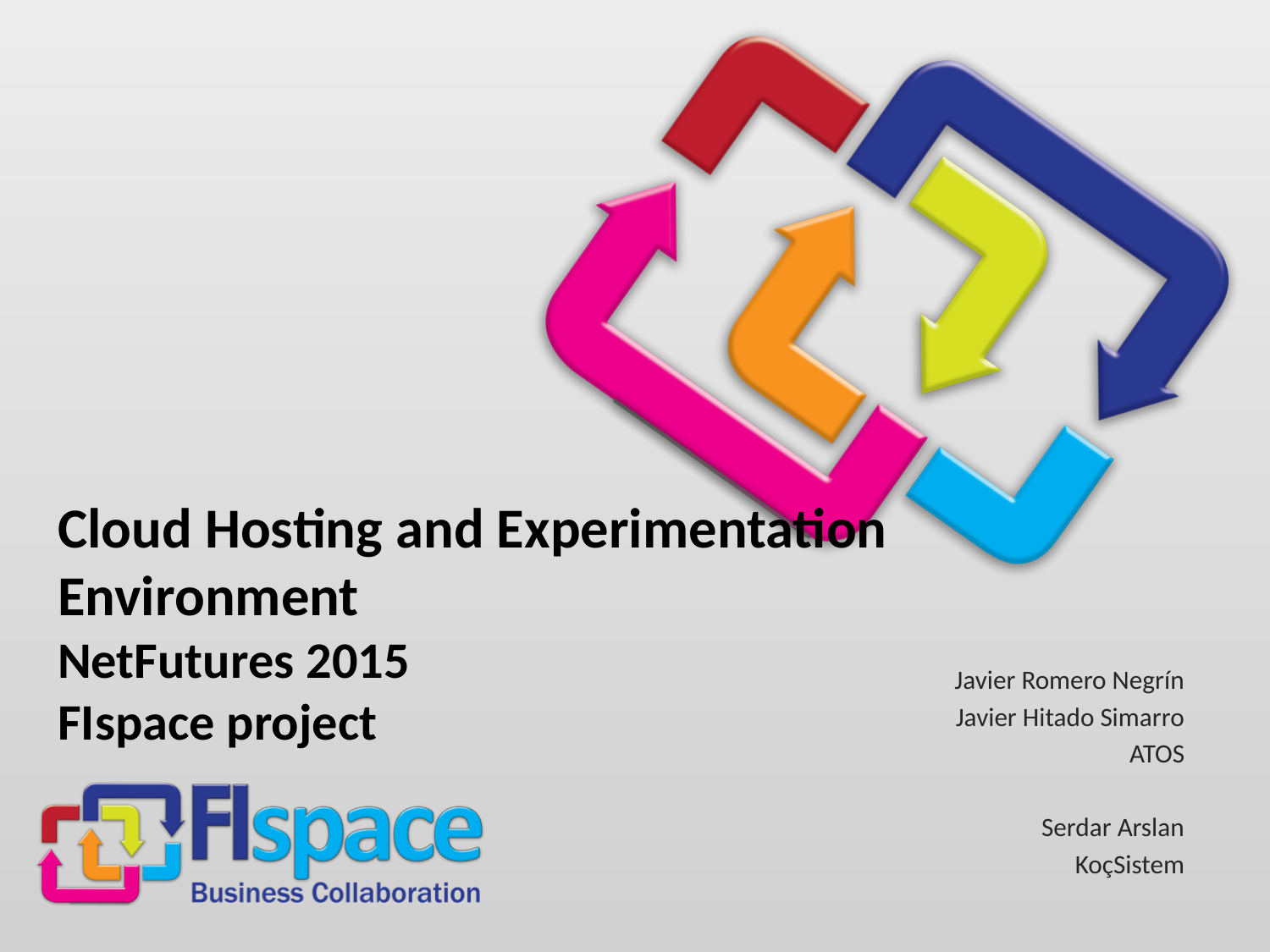

# Cloud Hosting and Experimentation Environment NetFutures 2015 FIspace project
Javier Romero Negrín
Javier Hitado Simarro
ATOS

Serdar Arslan
KoçSistem